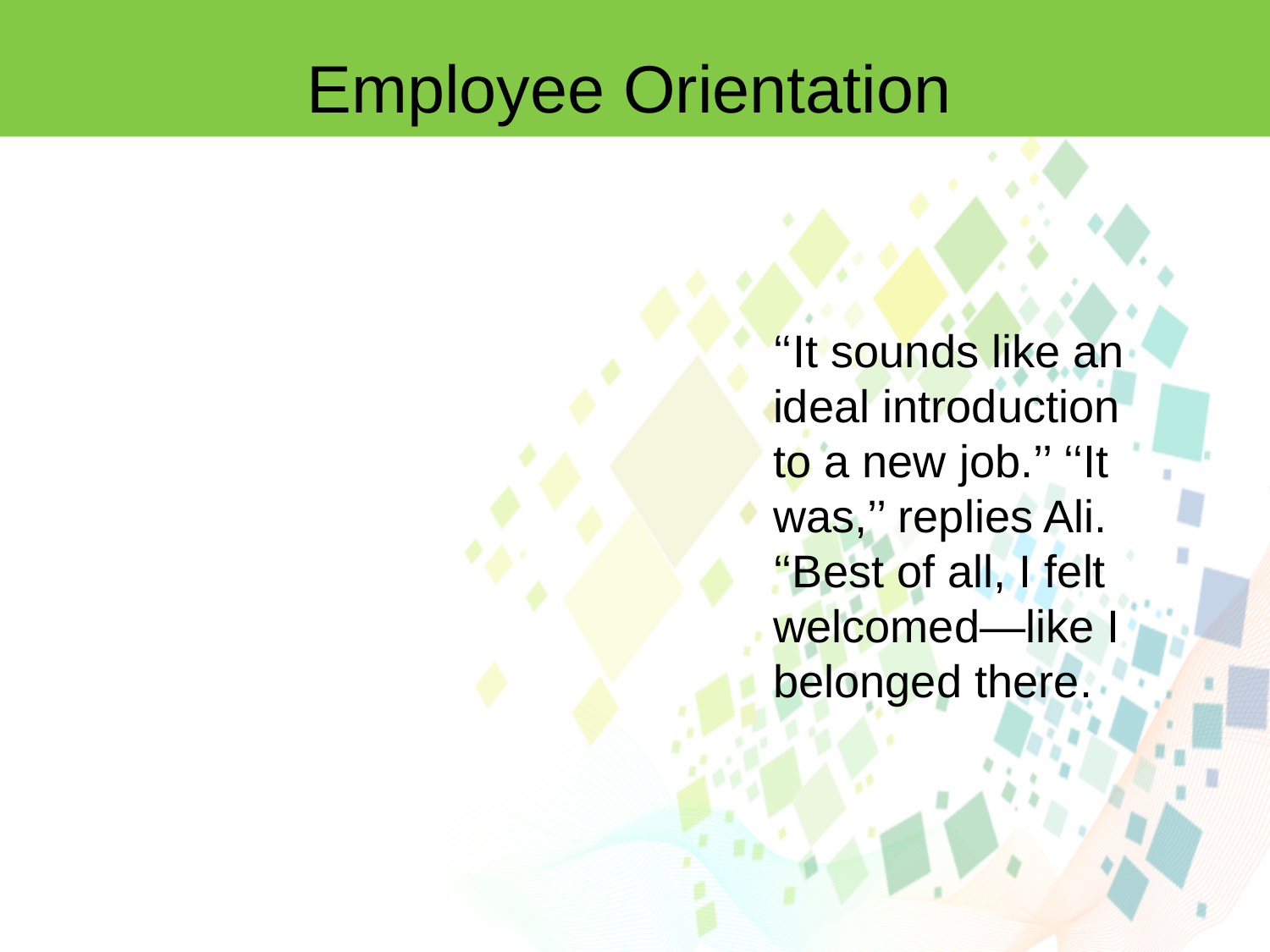

Employee Orientation
‘‘It sounds like an ideal introduction
to a new job.’’ ‘‘It was,’’ replies Ali. ‘‘Best of all, I felt welcomed—like I
belonged there.